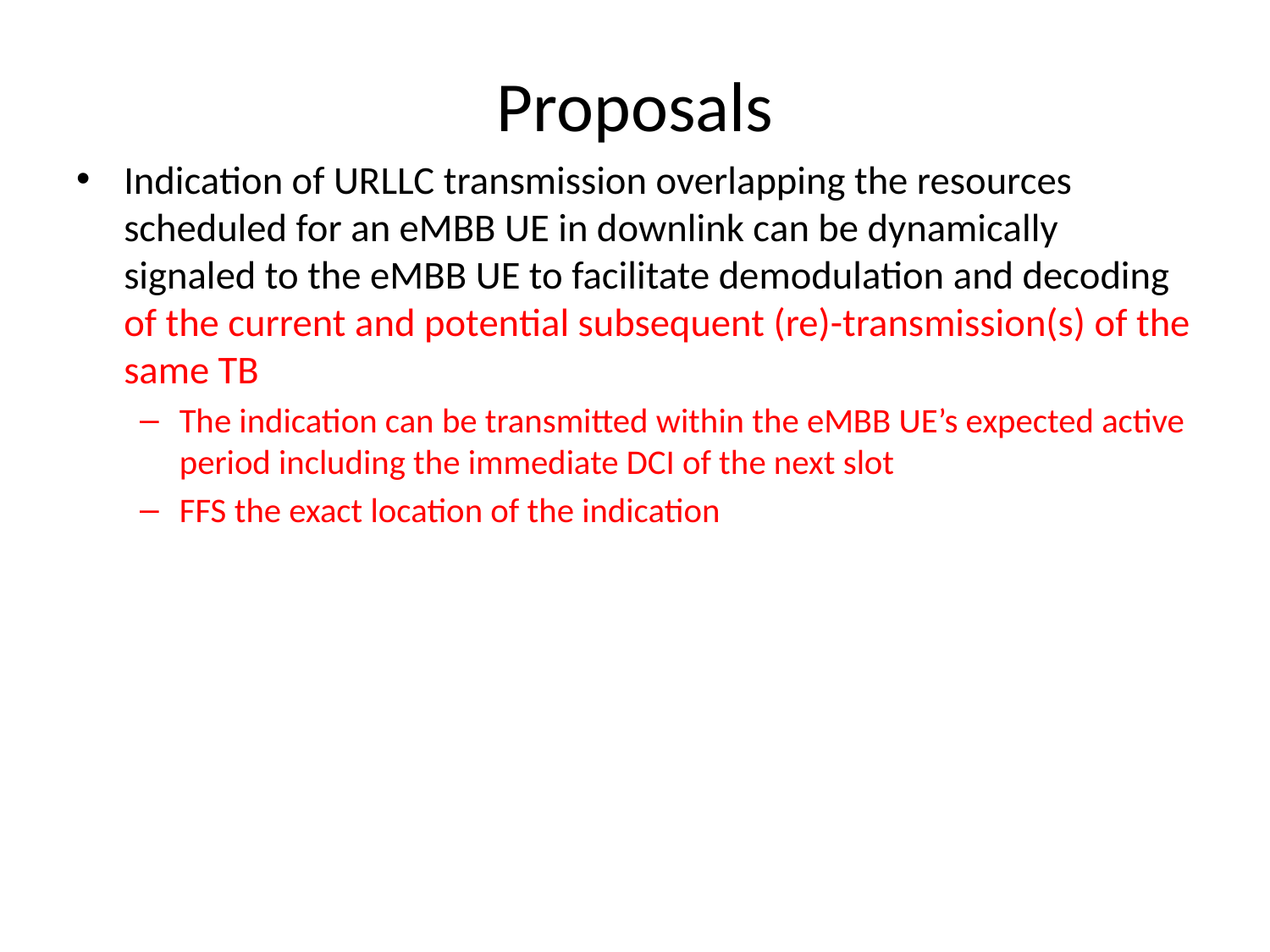

# Proposals
Indication of URLLC transmission overlapping the resources scheduled for an eMBB UE in downlink can be dynamically signaled to the eMBB UE to facilitate demodulation and decoding of the current and potential subsequent (re)-transmission(s) of the same TB
The indication can be transmitted within the eMBB UE’s expected active period including the immediate DCI of the next slot
FFS the exact location of the indication